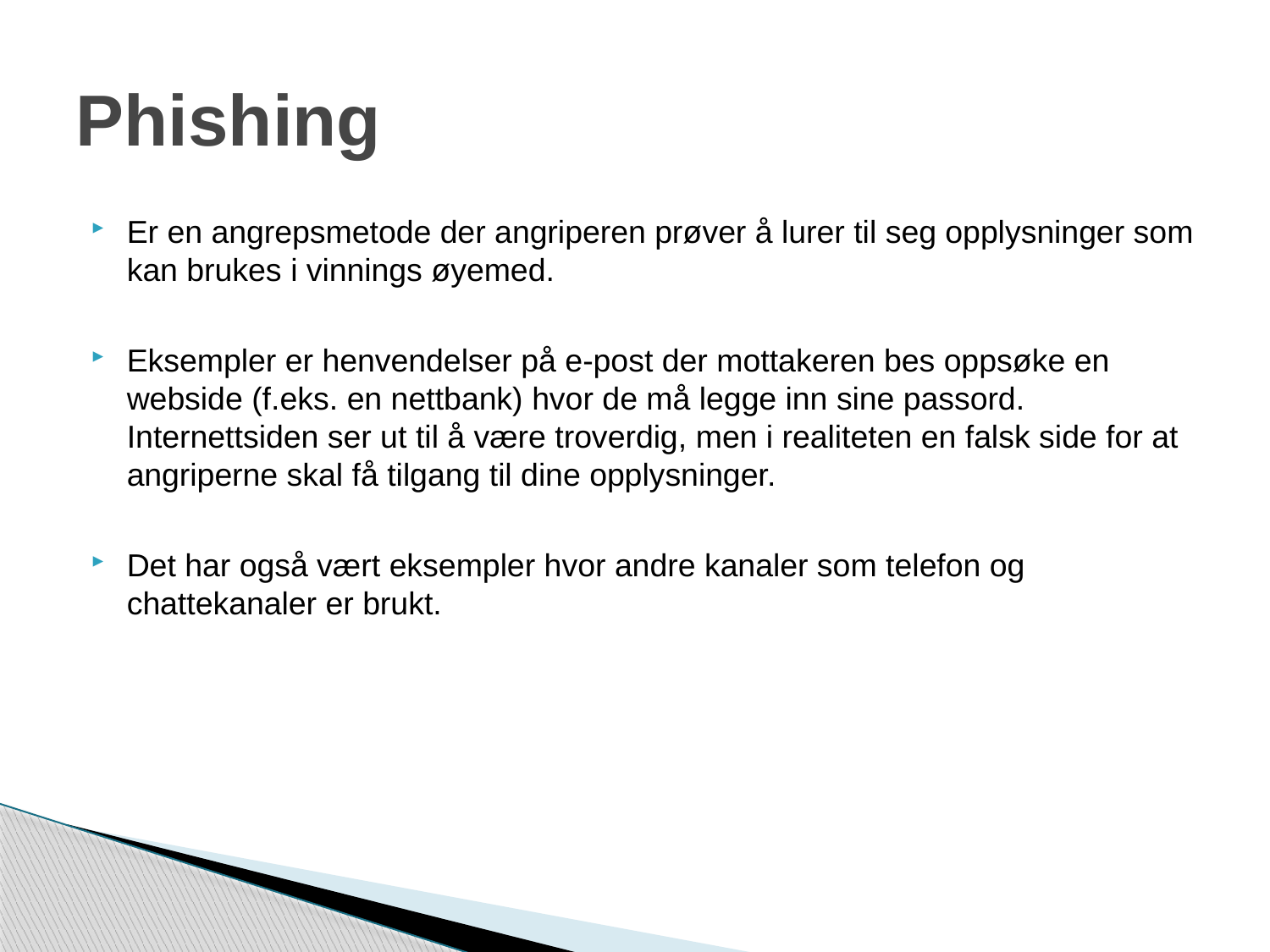

# Phishing
Er en angrepsmetode der angriperen prøver å lurer til seg opplysninger som kan brukes i vinnings øyemed.

Eksempler er henvendelser på e-post der mottakeren bes oppsøke en webside (f.eks. en nettbank) hvor de må legge inn sine passord. Internettsiden ser ut til å være troverdig, men i realiteten en falsk side for at angriperne skal få tilgang til dine opplysninger.

Det har også vært eksempler hvor andre kanaler som telefon og chattekanaler er brukt.